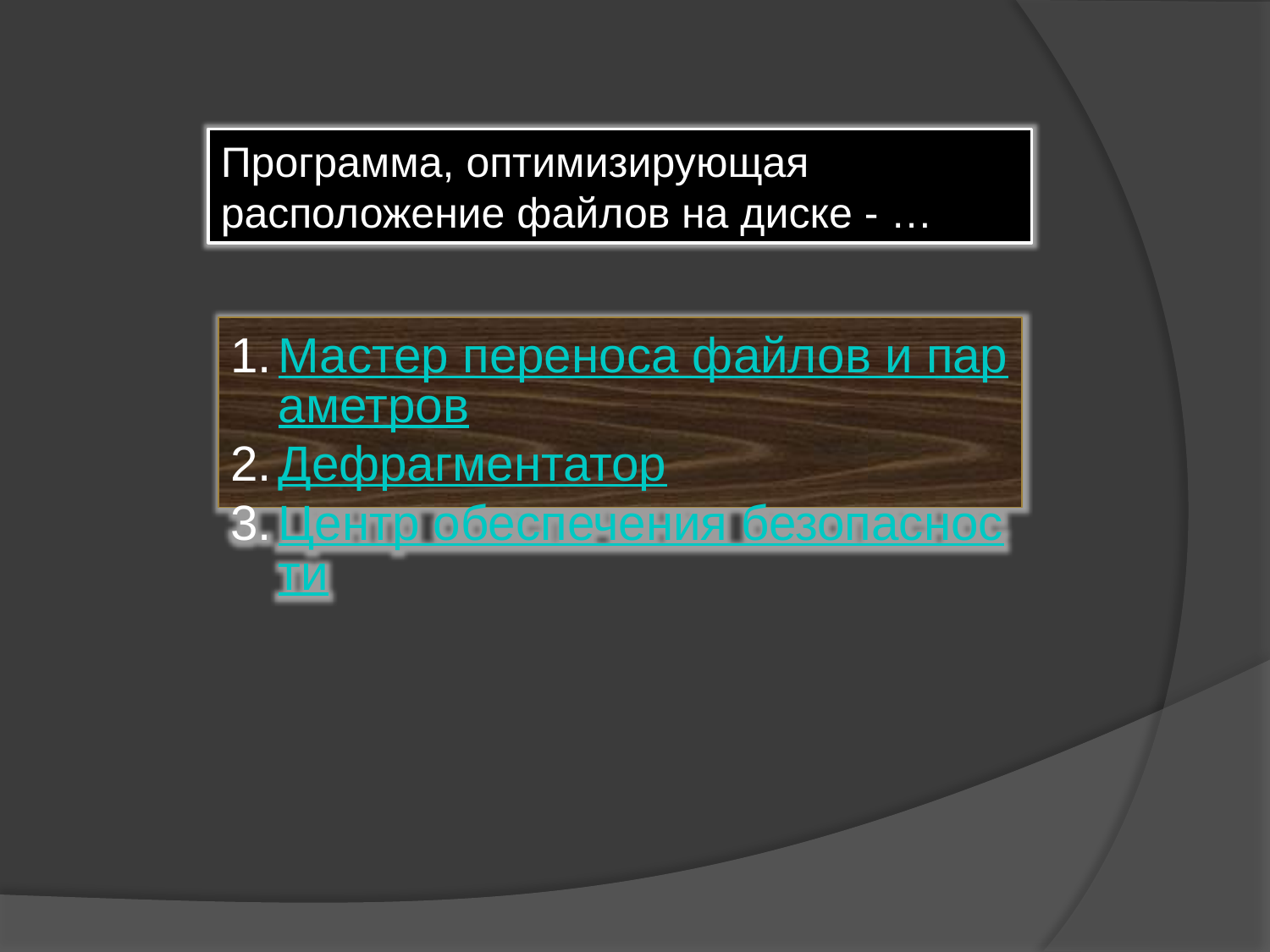

Программа, оптимизирующая расположение файлов на диске - …
Мастер переноса файлов и параметров
Дефрагментатор
Центр обеспечения безопасности